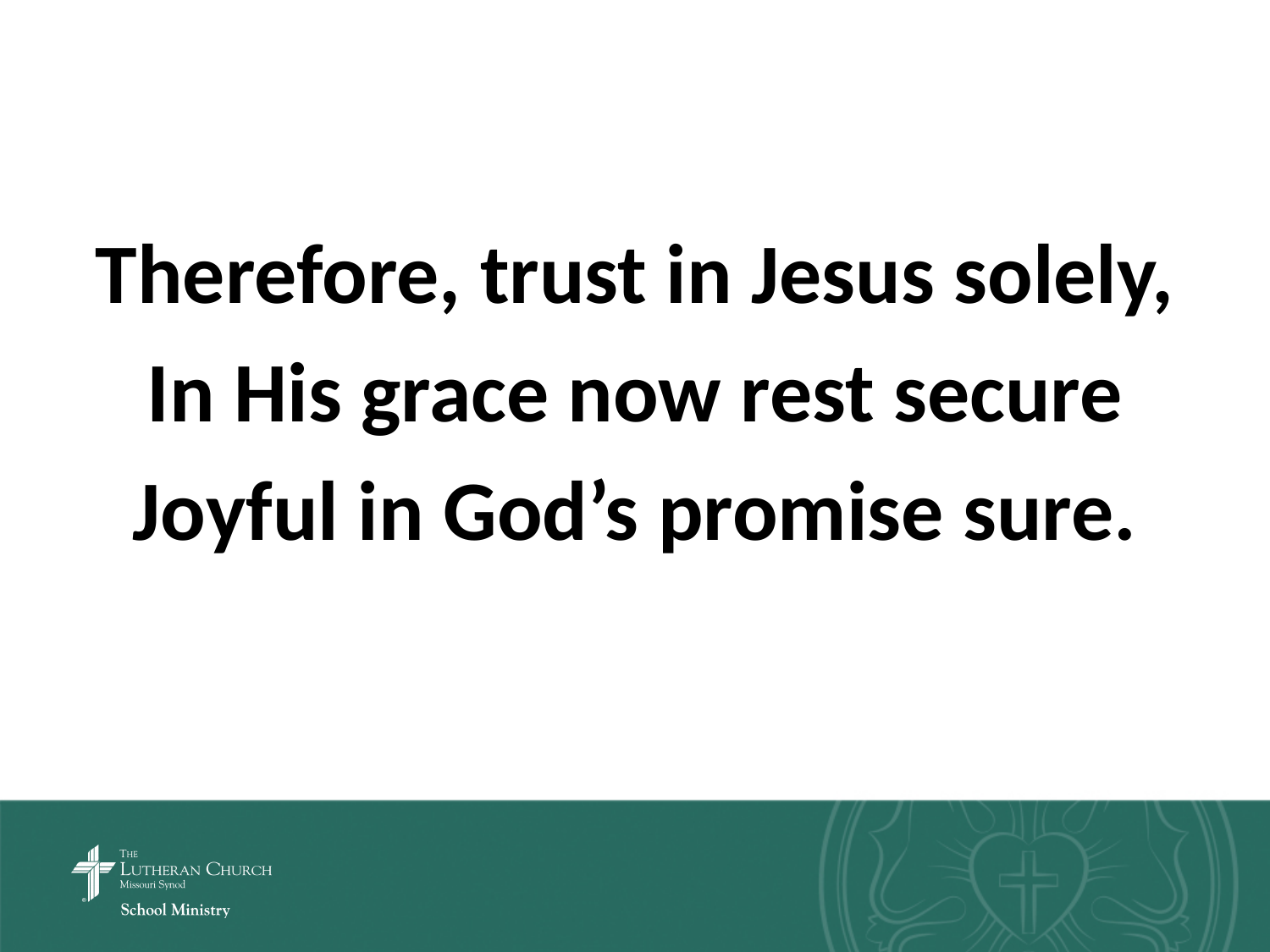

Therefore, trust in Jesus solely,
In His grace now rest secure
Joyful in God’s promise sure.